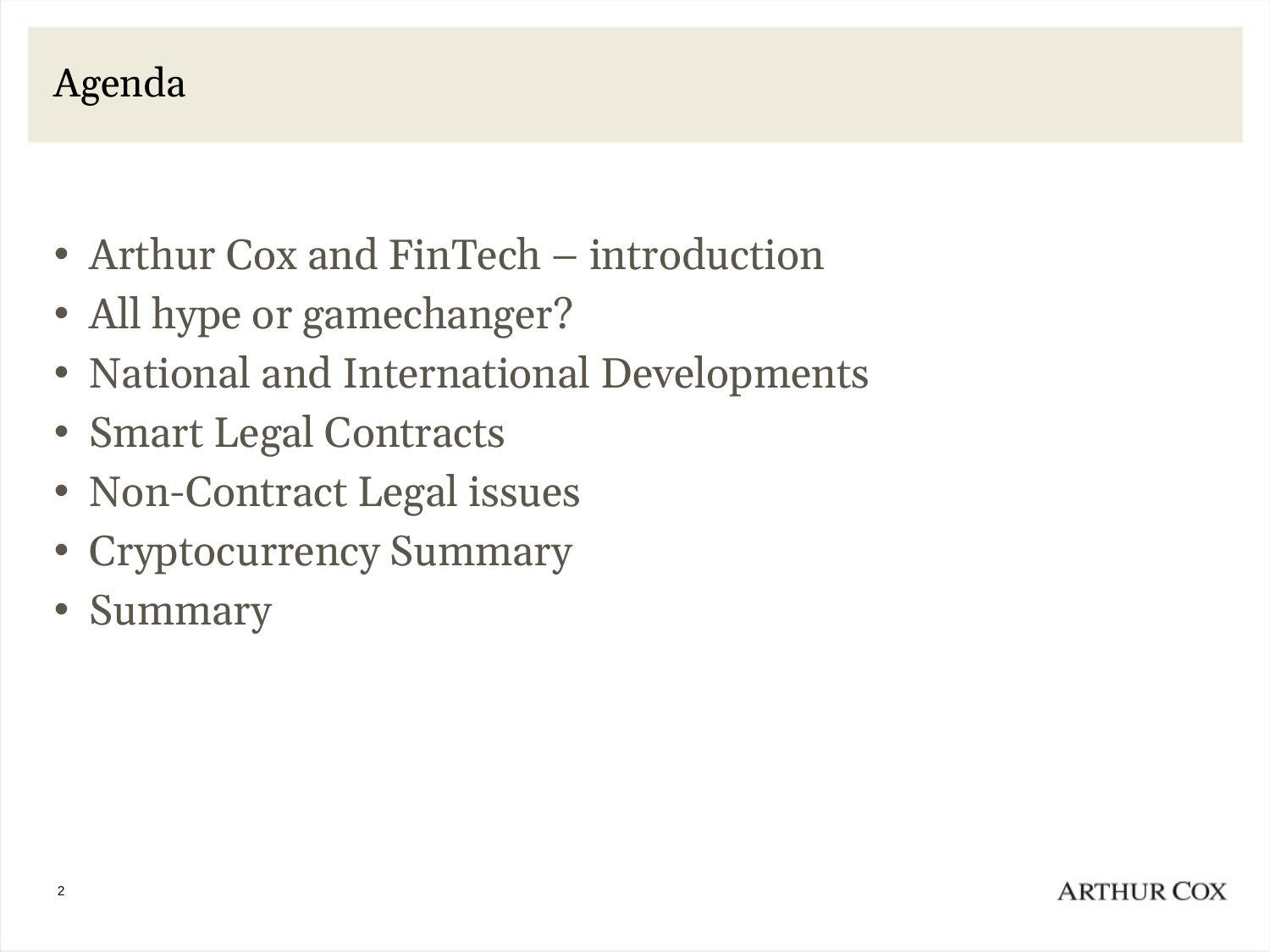

# Agenda
Arthur Cox and FinTech – introduction
All hype or gamechanger?
National and International Developments
Smart Legal Contracts
Non-Contract Legal issues
Cryptocurrency Summary
Summary
2